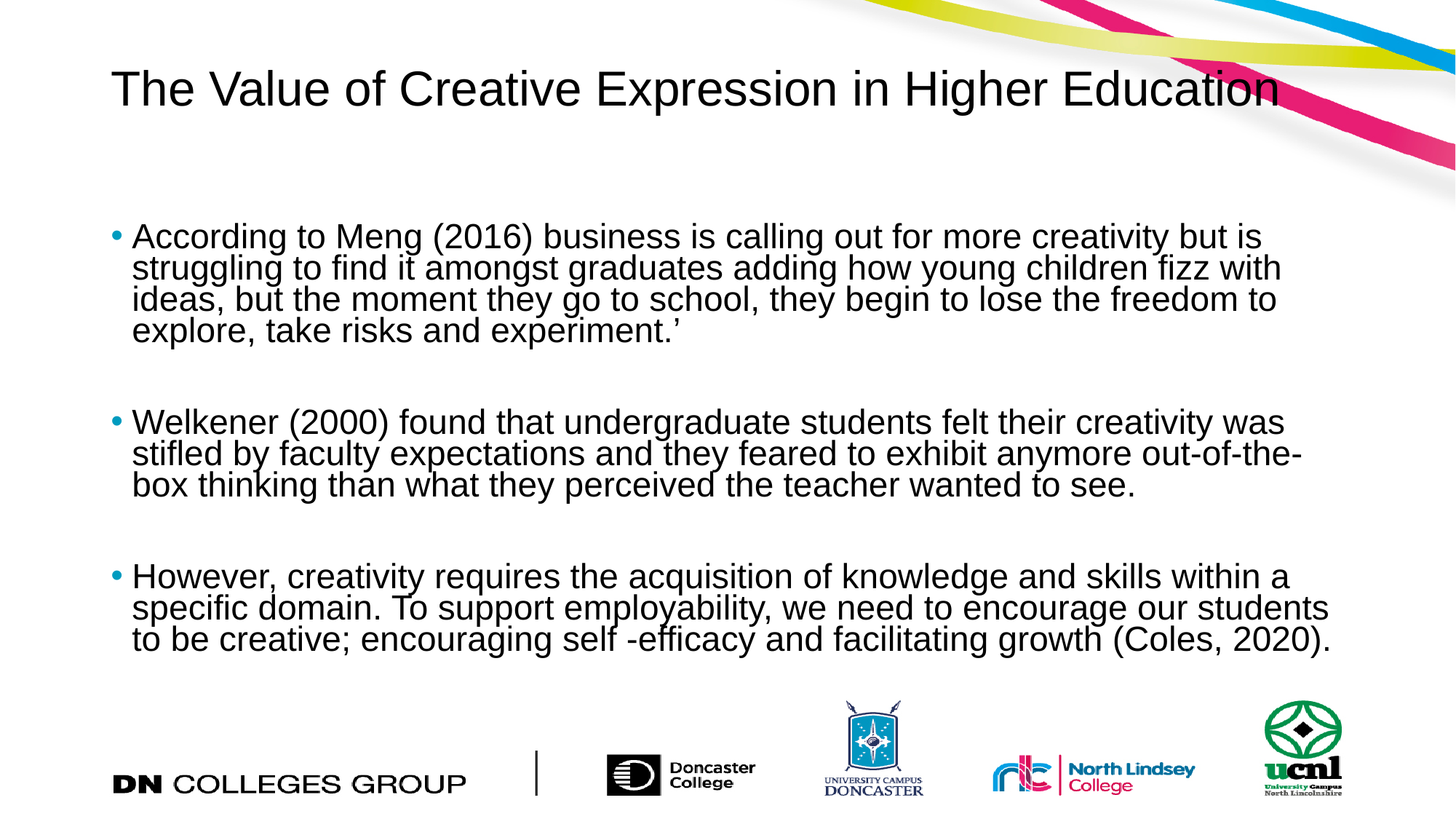

# The Value of Creative Expression in Higher Education
According to Meng (2016) business is calling out for more creativity but is struggling to find it amongst graduates adding how young children fizz with ideas, but the moment they go to school, they begin to lose the freedom to explore, take risks and experiment.’

Welkener (2000) found that undergraduate students felt their creativity was stifled by faculty expectations and they feared to exhibit anymore out-of-the-box thinking than what they perceived the teacher wanted to see.

However, creativity requires the acquisition of knowledge and skills within a specific domain. To support employability, we need to encourage our students to be creative; encouraging self -efficacy and facilitating growth (Coles, 2020).